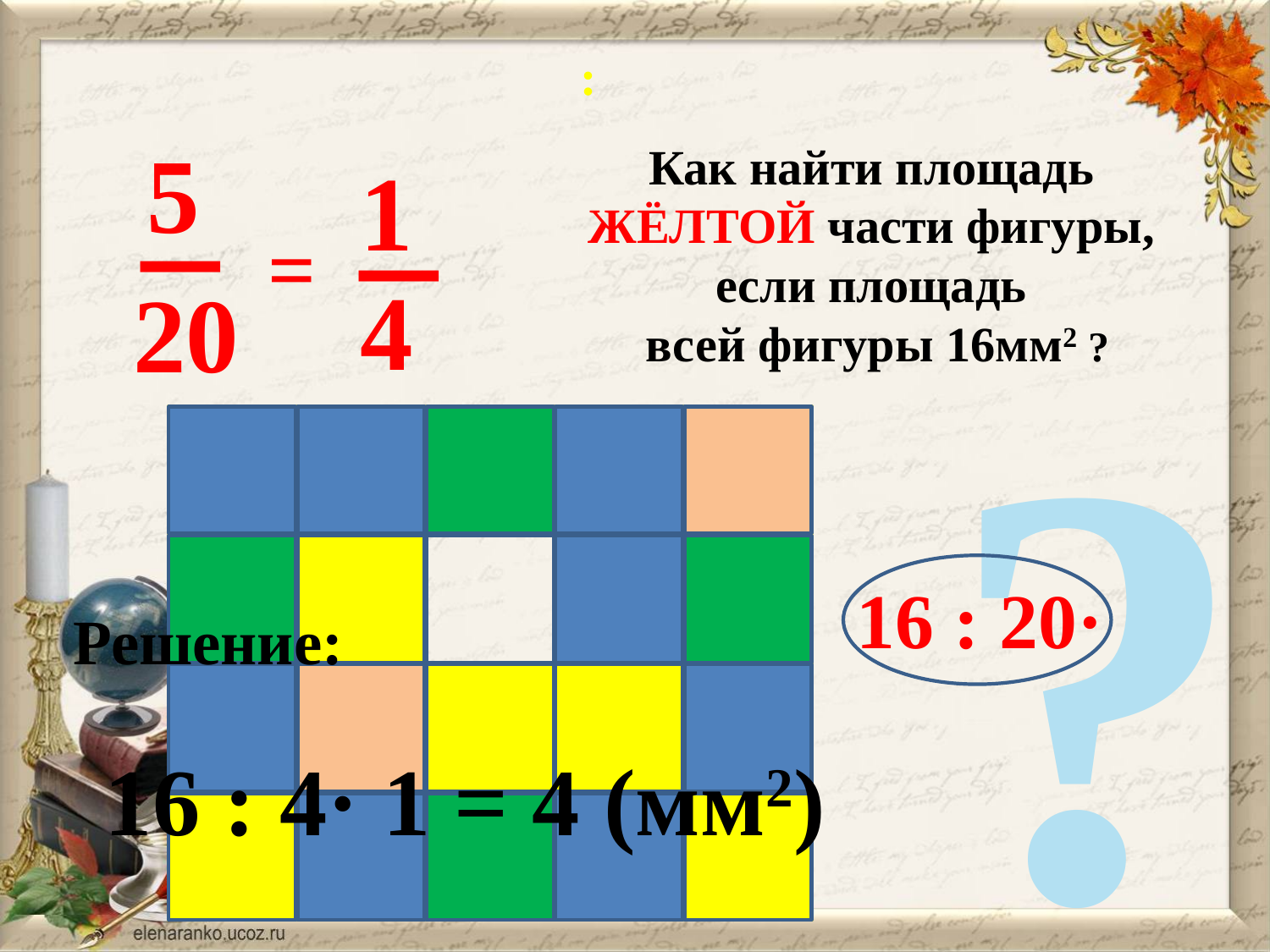

:
_
20
5
_
4
1
Как найти площадь
 ЖЁЛТОЙ части фигуры,
если площадь
 всей фигуры 16мм2 ?
=
?

16 : 20· 5
Решение:
16 : 4· 1 = 4 (мм2)